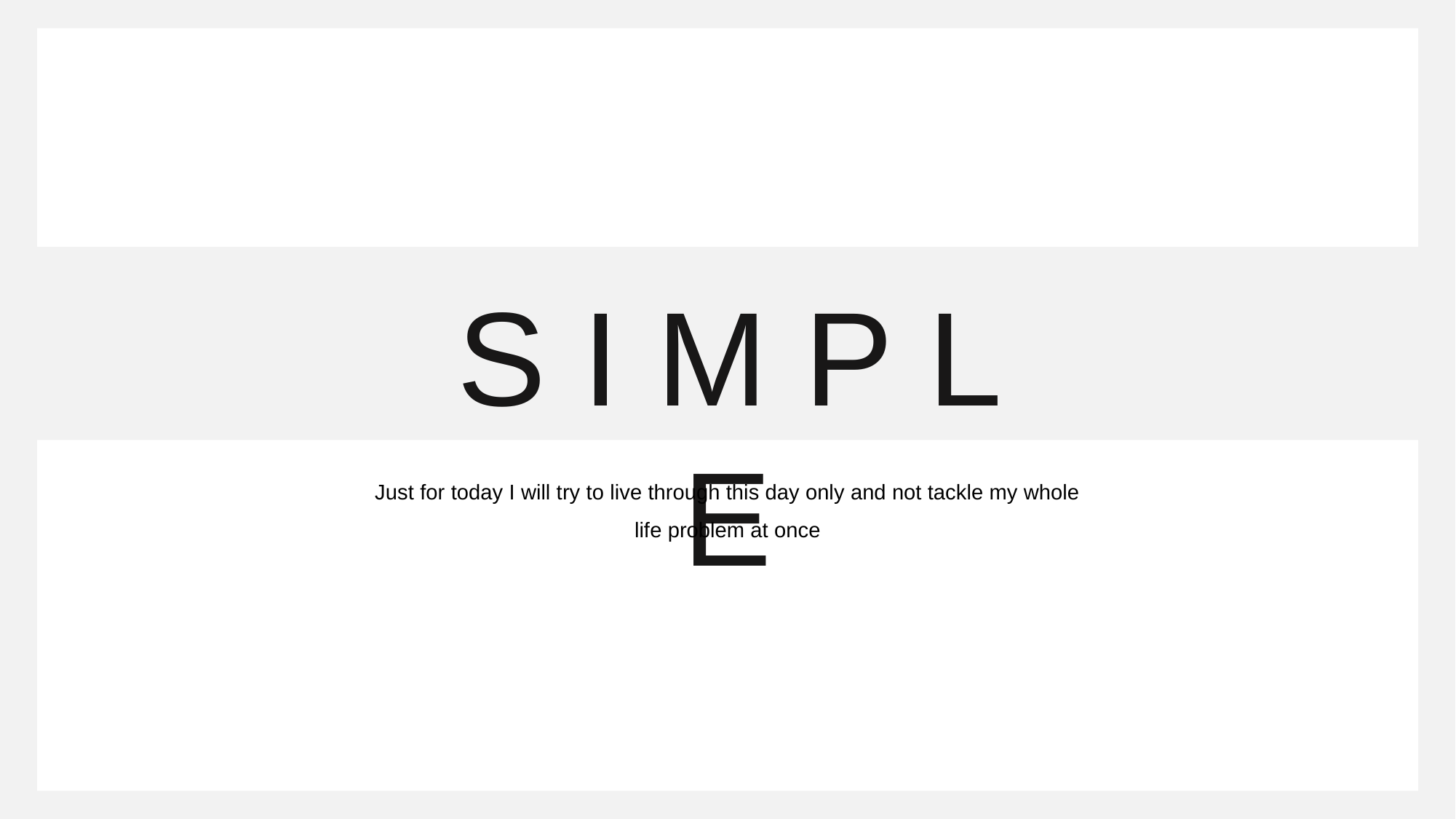

S I M P L E
Just for today I will try to live through this day only and not tackle my whole life problem at once